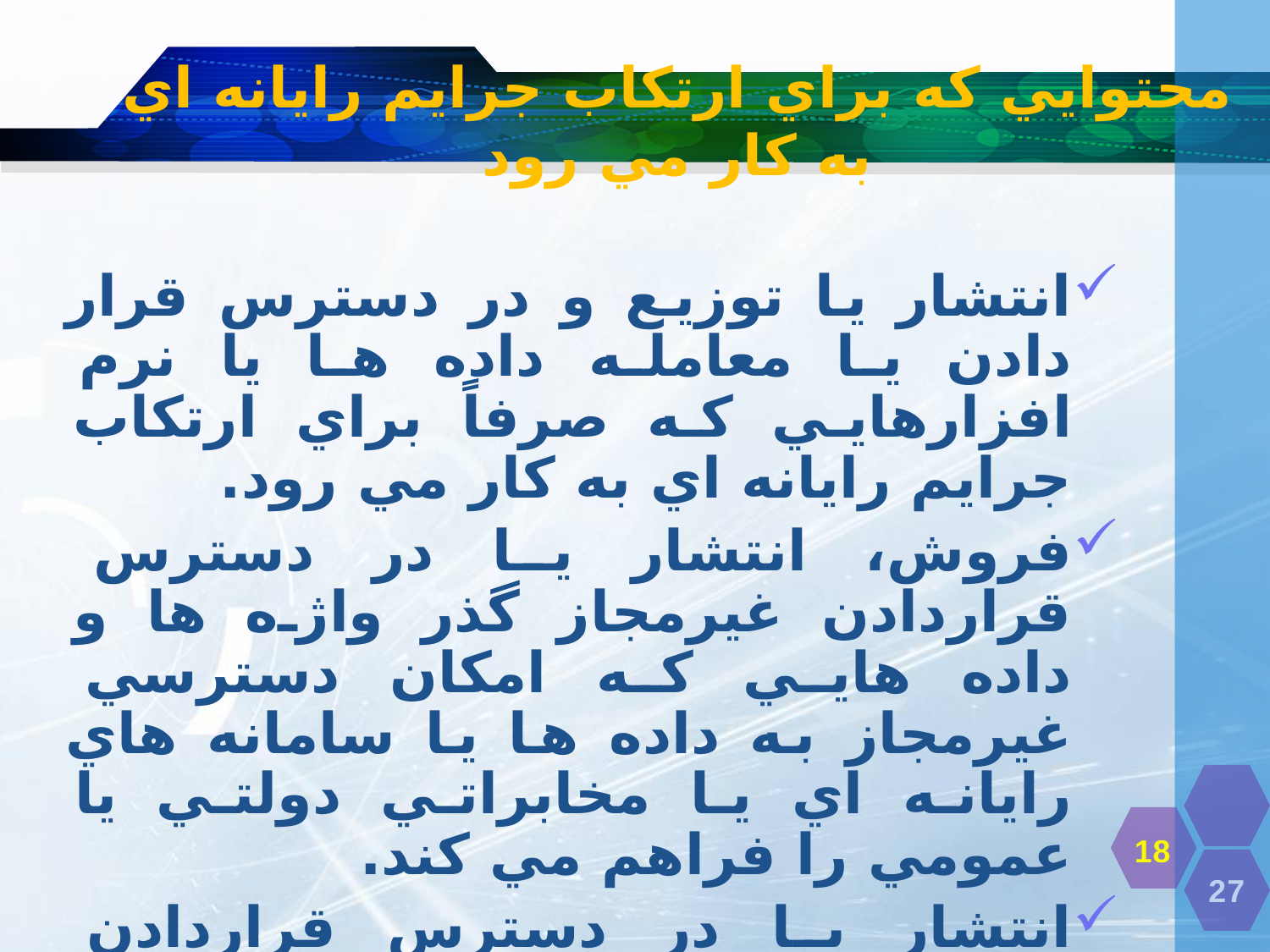

# محتوايي که براي ارتکاب جرايم رايانه اي به کار مي رود

انتشار يا توزيع و در دسترس قرار دادن يا معامله داده ها يا نرم افزارهایي كه صرفاً براي ارتكاب جرايم رايانه اي به كار مي رود.
فروش، انتشار يا در دسترس قراردادن غيرمجاز گذر واژه ها و داده هايي كه امكان دسترسي غيرمجاز به داده ها يا سامانه هاي رايانه اي يا مخابراتي دولتي يا عمومي را فراهم مي كند.
انتشار يا در دسترس قراردادن محتويات آموزش دسترسي غيرمجاز، شنود غيرمجاز، جاسوسي رايانه اي، تحريف و اخلال در داده ها يا سيستم هاي رايانه اي و مخابراتي.
18
27